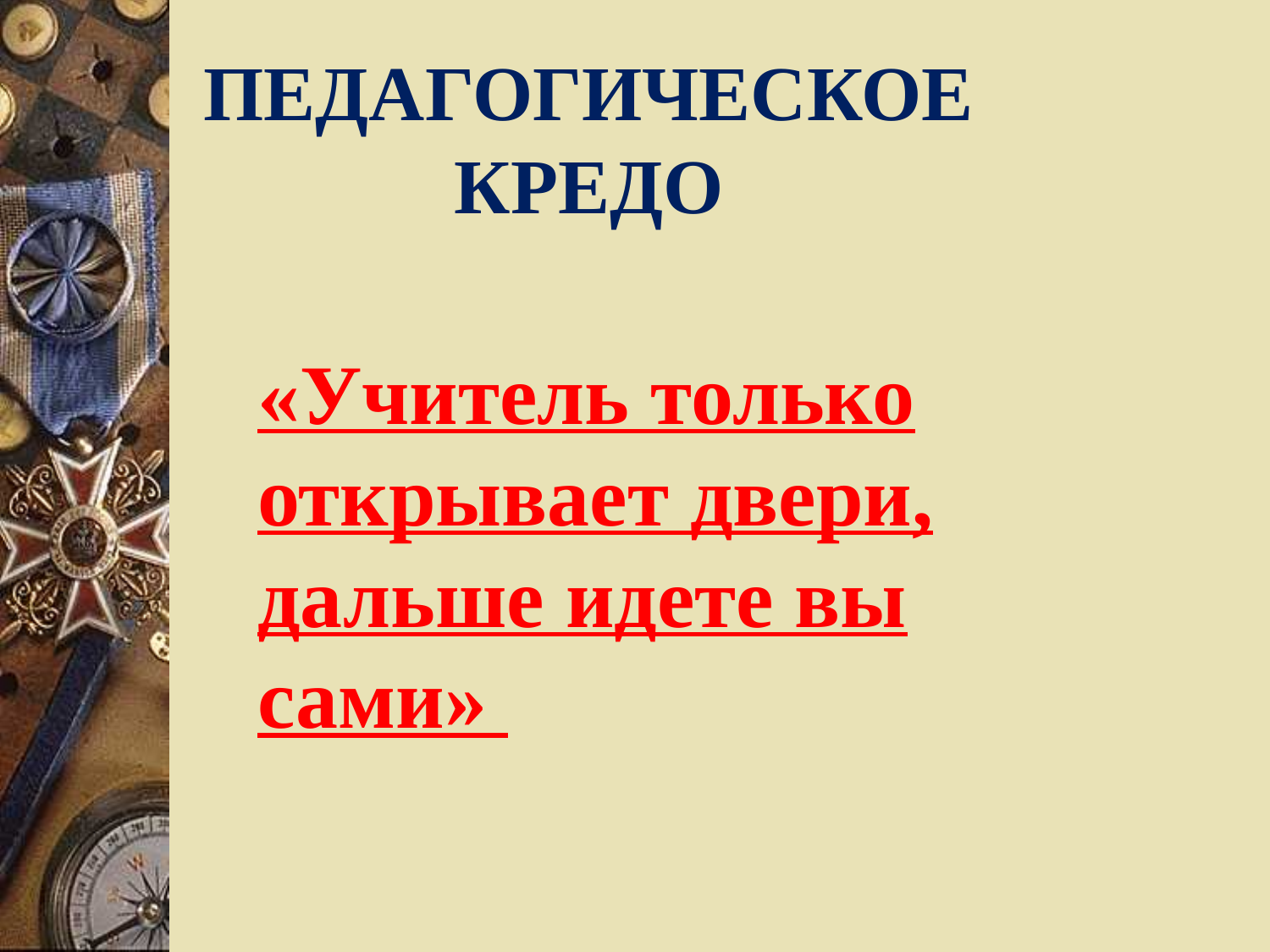

# ПЕДАГОГИЧЕСКОЕ КРЕДО
«Учитель только открывает двери, дальше идете вы сами»